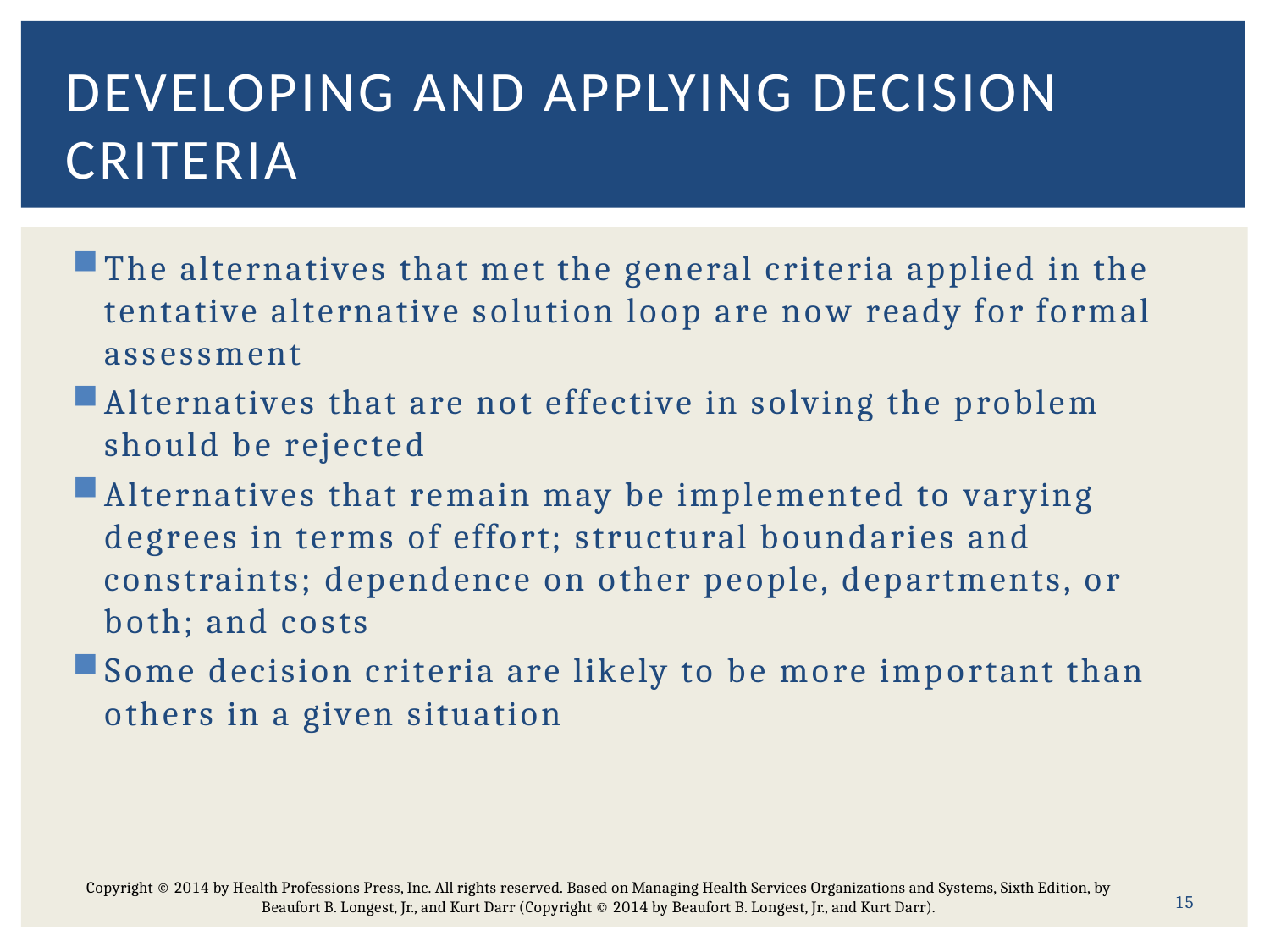

# Developing and applying decision criteria
The alternatives that met the general criteria applied in the tentative alternative solution loop are now ready for formal assessment
Alternatives that are not effective in solving the problem should be rejected
Alternatives that remain may be implemented to varying degrees in terms of effort; structural boundaries and constraints; dependence on other people, departments, or both; and costs
Some decision criteria are likely to be more important than others in a given situation
15